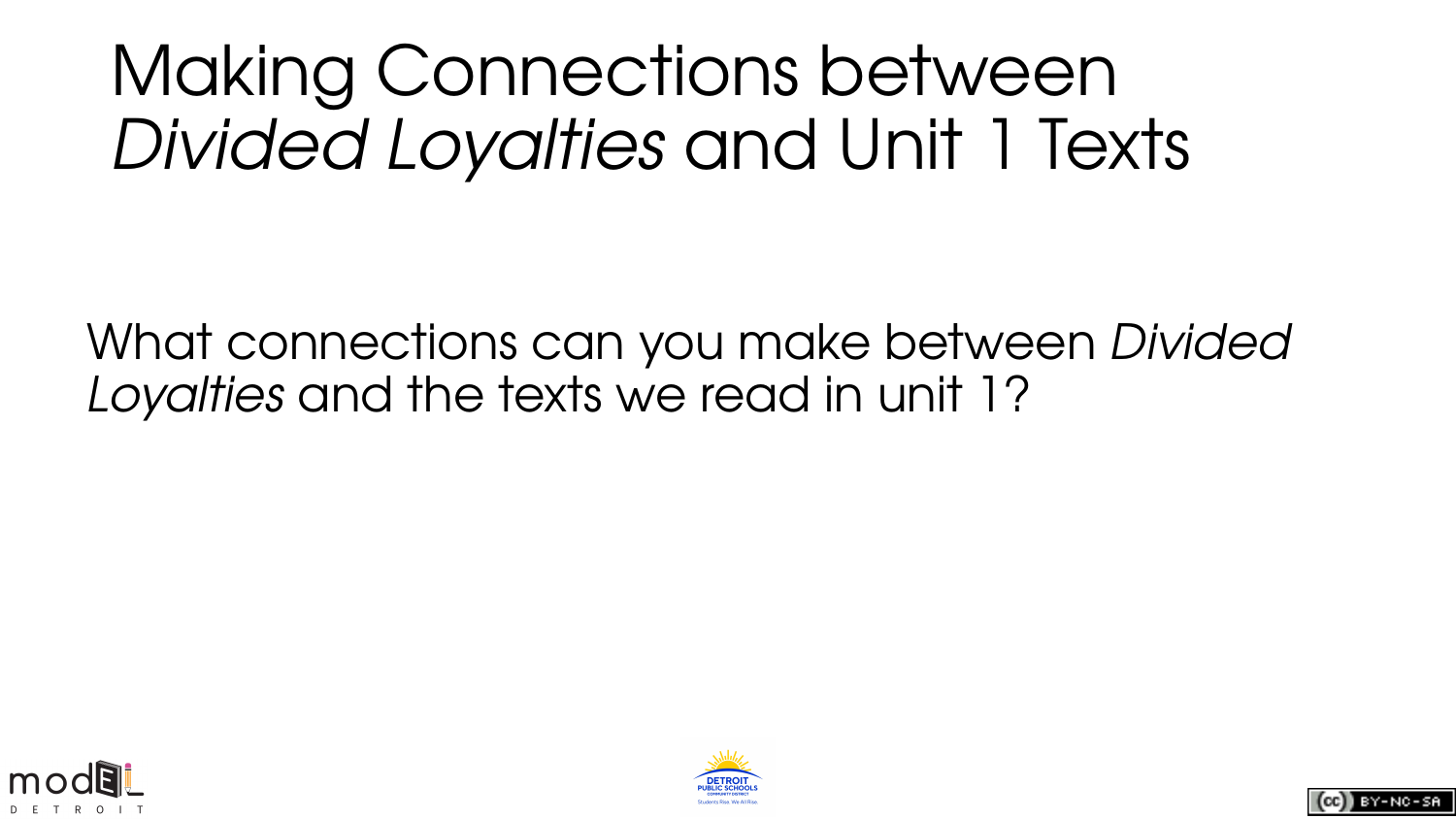

# Making Connections between Divided Loyalties and Unit 1 Texts
What connections can you make between Divided Loyalties and the texts we read in unit 1?